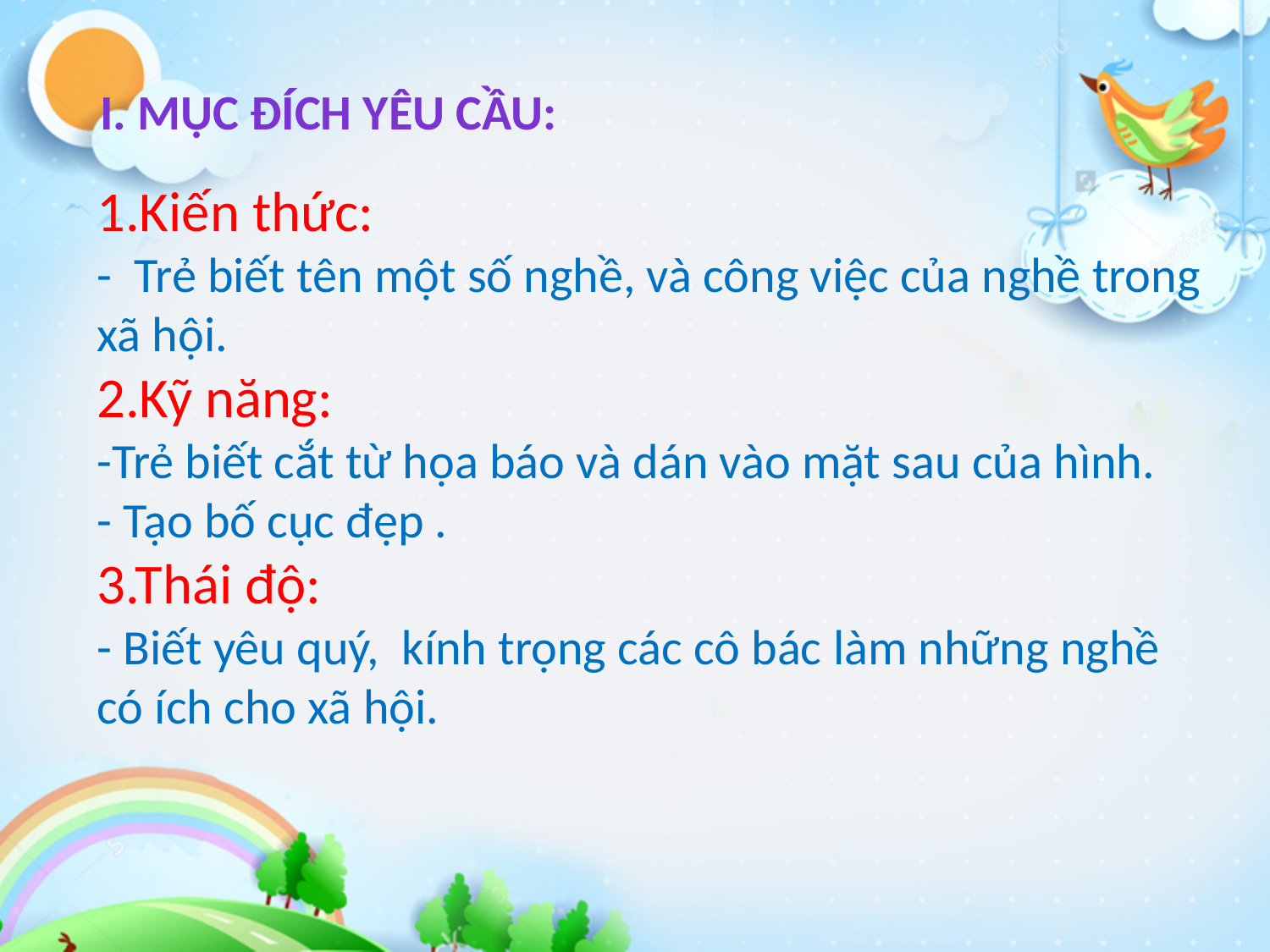

I. Mục đích yêu cầu:
1.Kiến thức:
-  Trẻ biết tên một số nghề, và công việc của nghề trong xã hội.
2.Kỹ năng:
-Trẻ biết cắt từ họa báo và dán vào mặt sau của hình.
- Tạo bố cục đẹp .
3.Thái độ:
- Biết yêu quý,  kính trọng các cô bác làm những nghề có ích cho xã hội.